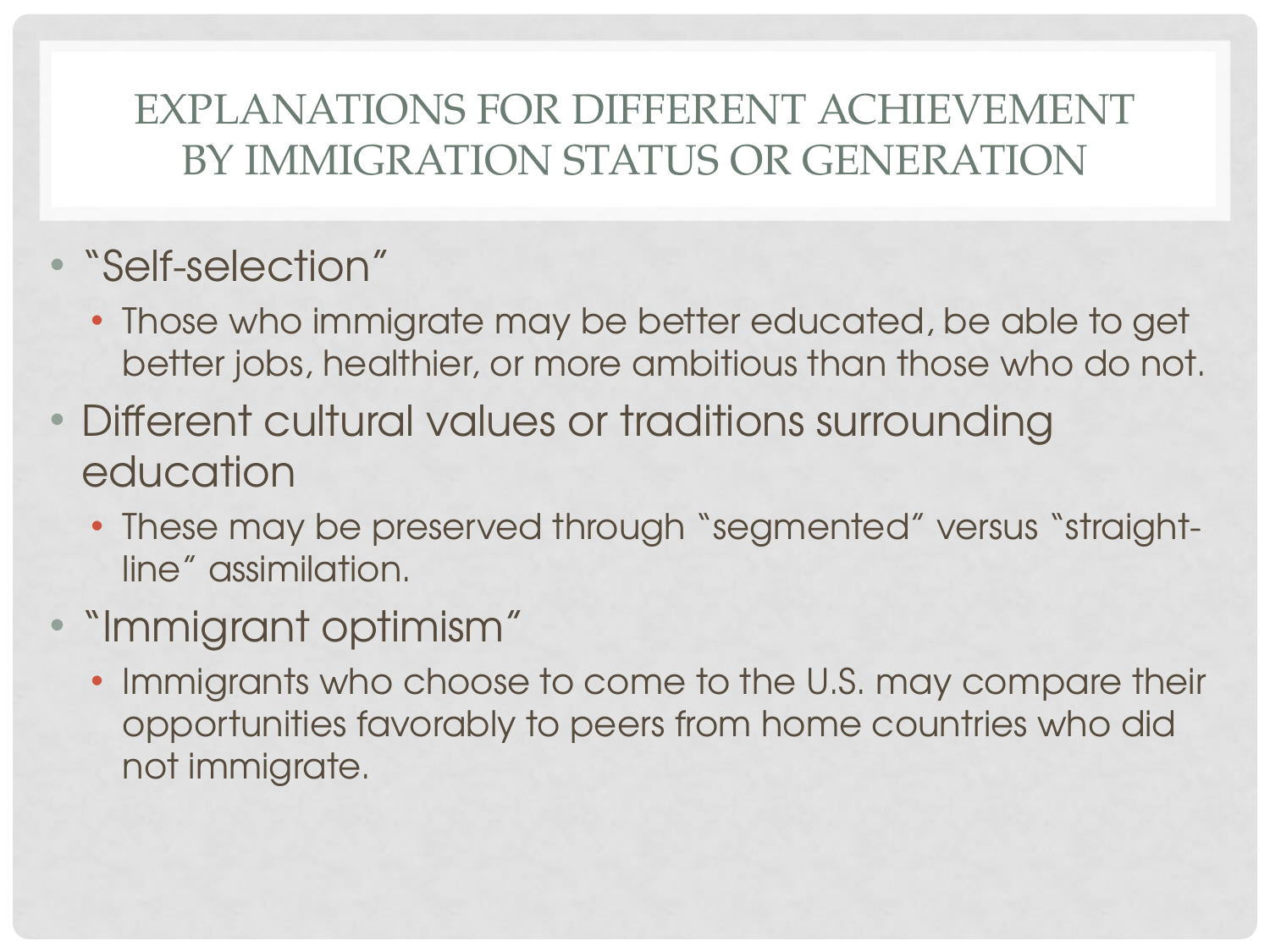

# EXPLANATIONS FOR DIFFERENT ACHIEVEMENT BY IMMIGRATION STATUS OR GENERATION
“Self-selection”
Those who immigrate may be better educated, be able to get better jobs, healthier, or more ambitious than those who do not.
Different cultural values or traditions surrounding education
These may be preserved through “segmented” versus “straight-line” assimilation.
“Immigrant optimism”
Immigrants who choose to come to the U.S. may compare their opportunities favorably to peers from home countries who did not immigrate.